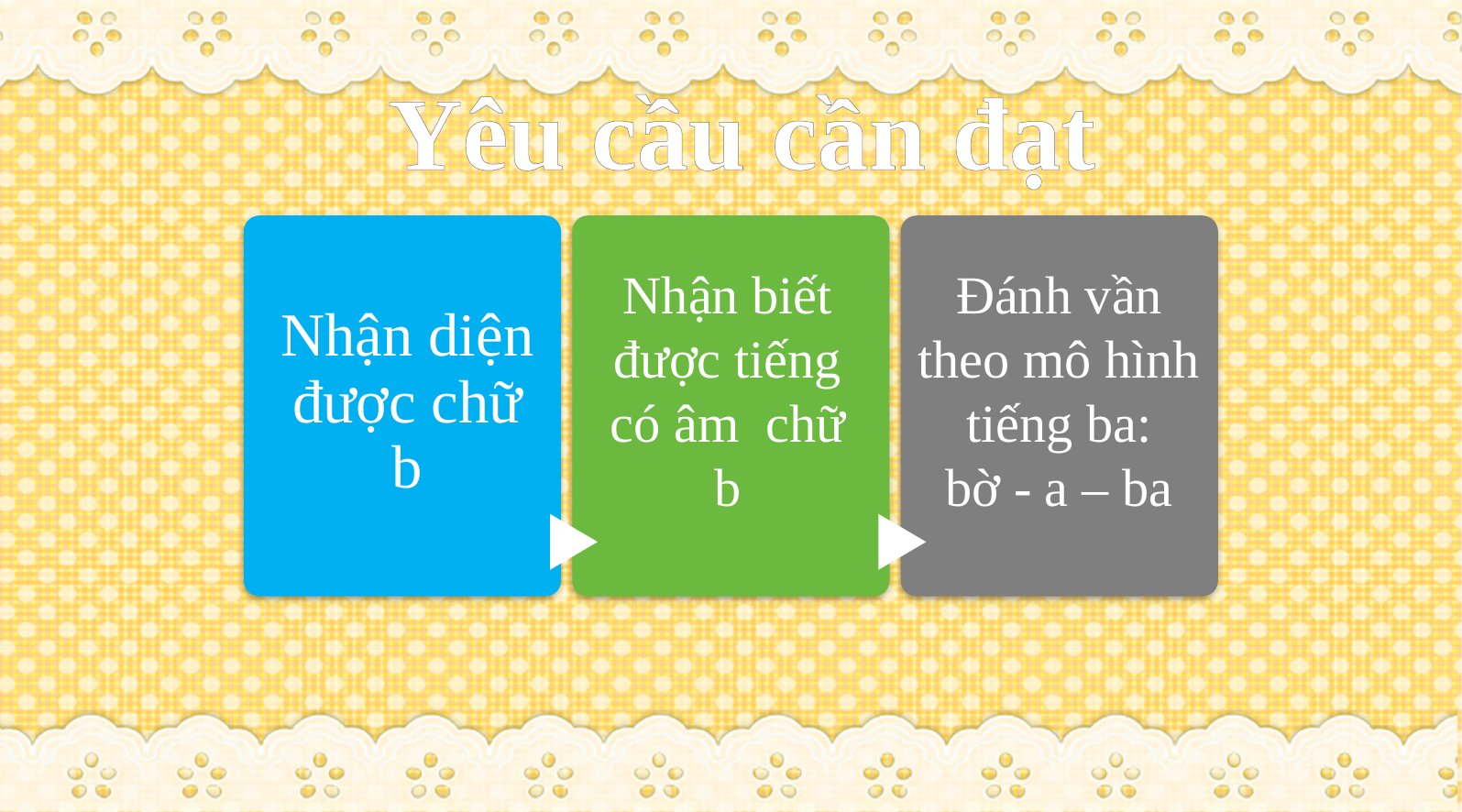

Yêu cầu cần đạt

Nhận diện được chữ b

Nhận biết được tiếng có âm  chữ b

Đánh vần theo mô hình tiếng ba:
bờ - a – ba